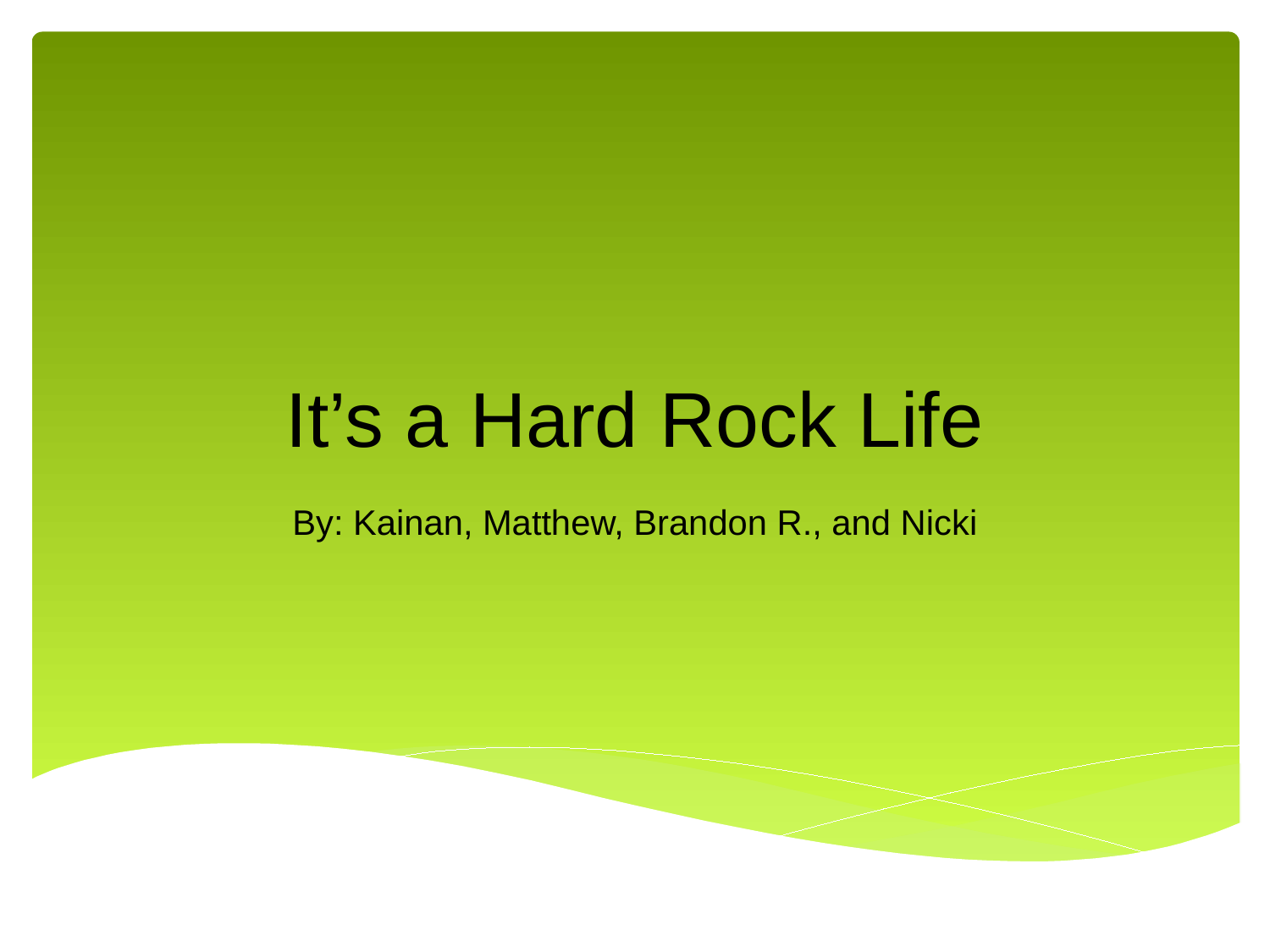

# It’s a Hard Rock Life
By: Kainan, Matthew, Brandon R., and Nicki